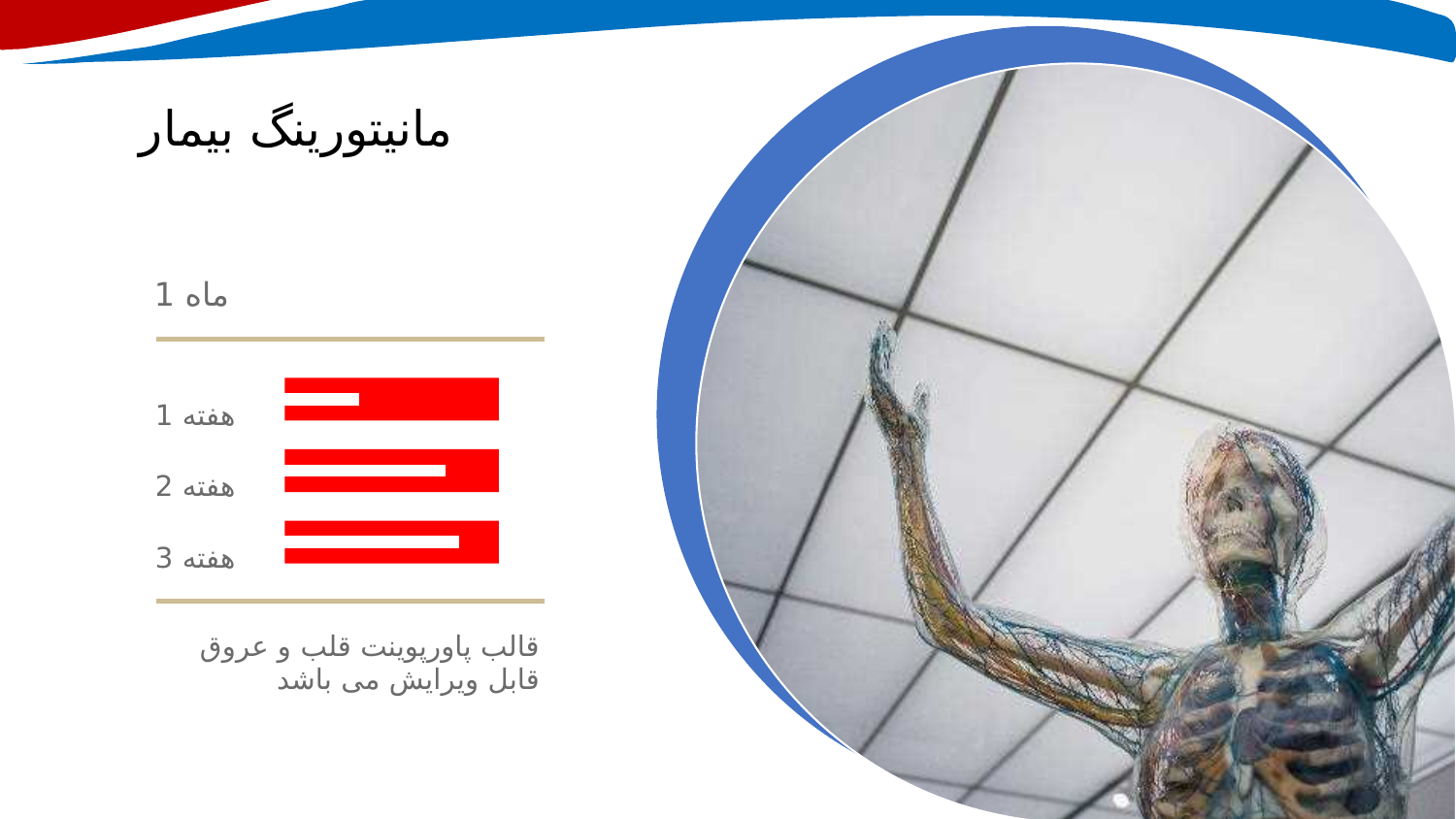

# مانیتورینگ بیمار
ماه 1

هفته 1

هفته 2

هفته 3
قالب پاورپوینت قلب و عروق قابل ویرایش می باشد